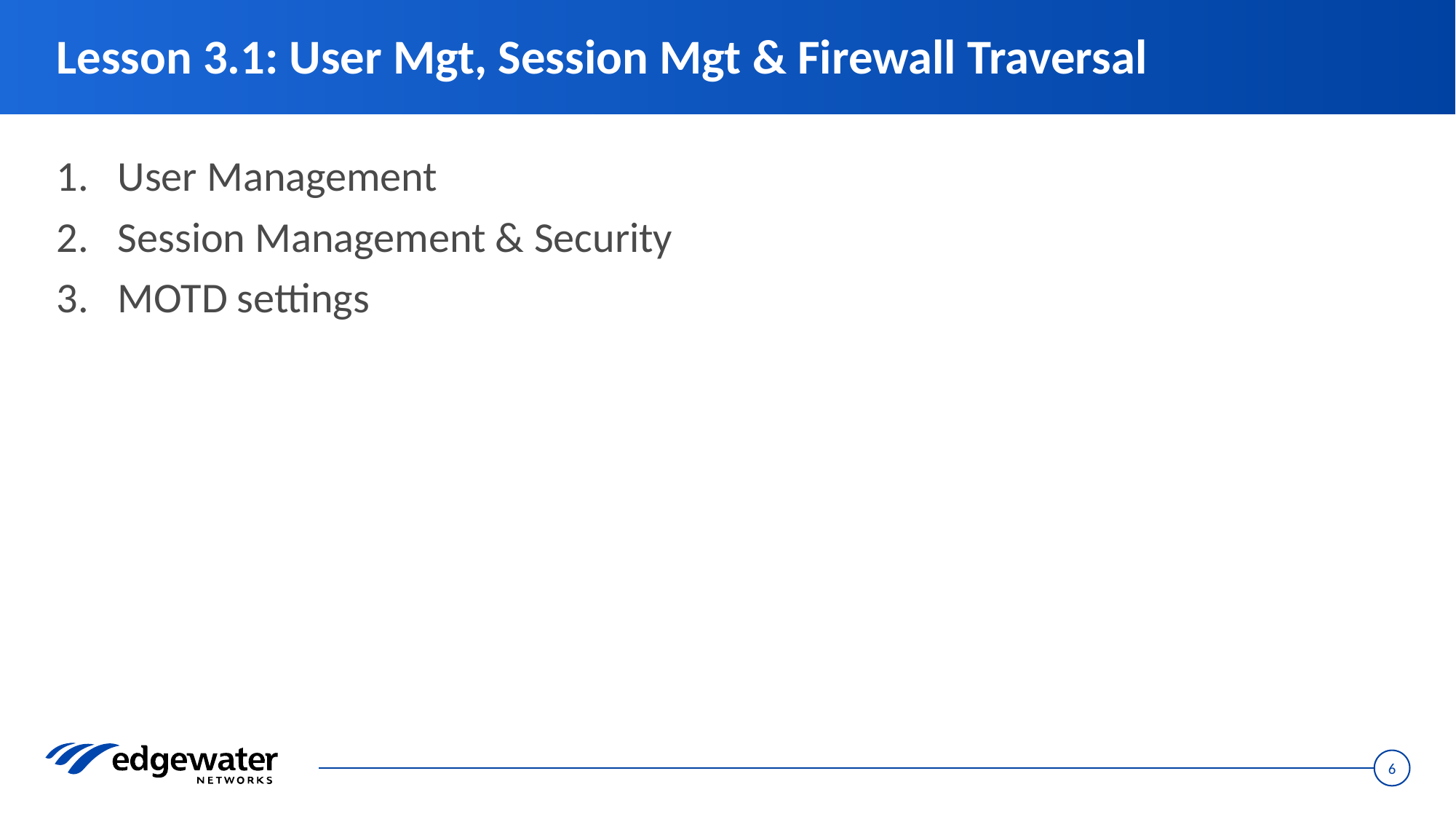

# Lesson 3.1: User Mgt, Session Mgt & Firewall Traversal
User Management
Session Management & Security
MOTD settings